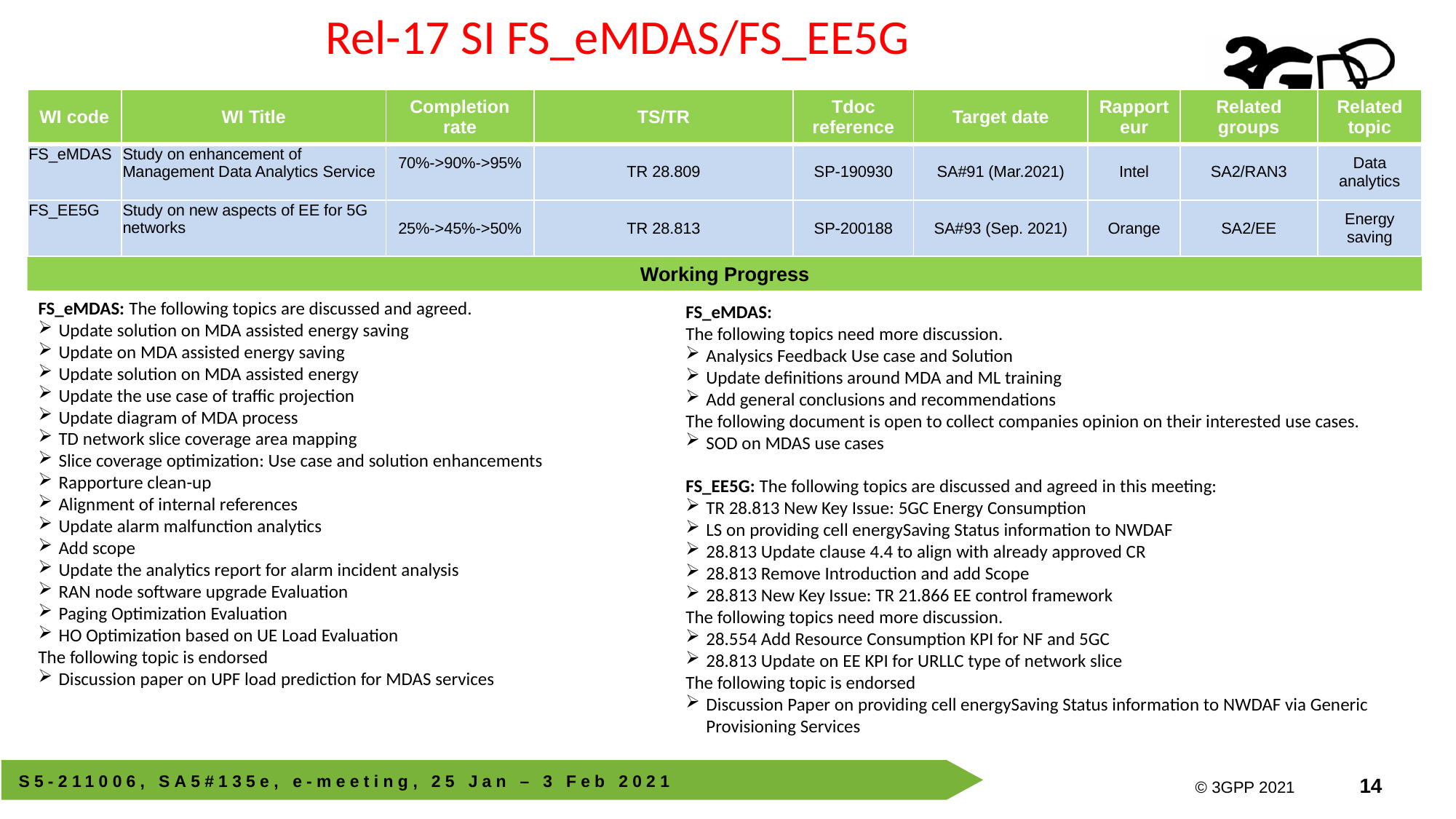

Rel-17 SI FS_eMDAS/FS_EE5G

| WI code | WI Title | Completion rate | TS/TR | Tdoc reference | Target date | Rapporteur | Related groups | Related topic |
| --- | --- | --- | --- | --- | --- | --- | --- | --- |
| FS\_eMDAS | Study on enhancement of Management Data Analytics Service | 70%->90%->95% | TR 28.809 | SP-190930 | SA#91 (Mar.2021) | Intel | SA2/RAN3 | Data analytics |
| FS\_EE5G | Study on new aspects of EE for 5G networks | 25%->45%->50% | TR 28.813 | SP-200188 | SA#93 (Sep. 2021) | Orange | SA2/EE | Energy saving |
Working Progress
FS_eMDAS: The following topics are discussed and agreed.
Update solution on MDA assisted energy saving
Update on MDA assisted energy saving
Update solution on MDA assisted energy
Update the use case of traffic projection
Update diagram of MDA process
TD network slice coverage area mapping
Slice coverage optimization: Use case and solution enhancements
Rapporture clean-up
Alignment of internal references
Update alarm malfunction analytics
Add scope
Update the analytics report for alarm incident analysis
RAN node software upgrade Evaluation
Paging Optimization Evaluation
HO Optimization based on UE Load Evaluation
The following topic is endorsed
Discussion paper on UPF load prediction for MDAS services
FS_eMDAS:
The following topics need more discussion.
Analysics Feedback Use case and Solution
Update definitions around MDA and ML training
Add general conclusions and recommendations
The following document is open to collect companies opinion on their interested use cases.
SOD on MDAS use cases

FS_EE5G: The following topics are discussed and agreed in this meeting:
TR 28.813 New Key Issue: 5GC Energy Consumption
LS on providing cell energySaving Status information to NWDAF
28.813 Update clause 4.4 to align with already approved CR
28.813 Remove Introduction and add Scope
28.813 New Key Issue: TR 21.866 EE control framework
The following topics need more discussion.
28.554 Add Resource Consumption KPI for NF and 5GC
28.813 Update on EE KPI for URLLC type of network slice
The following topic is endorsed
Discussion Paper on providing cell energySaving Status information to NWDAF via Generic Provisioning Services